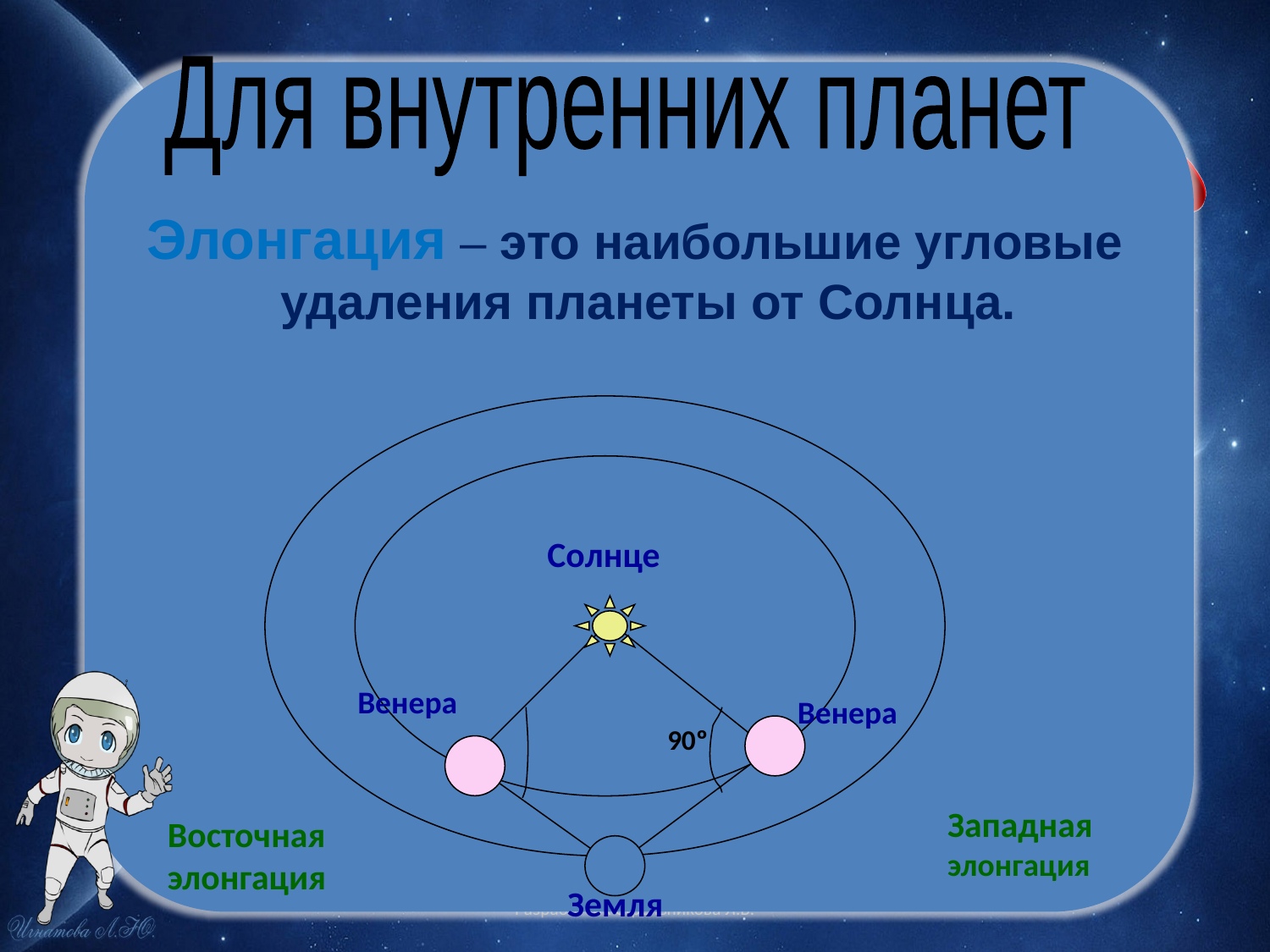

Для внутренних планет
Элонгация – это наибольшие угловые удаления планеты от Солнца.

Солнце

Венера
Венера

90º

Западная элонгация
Восточная элонгация

Земля
Разработчик Стрельникова Л.В.